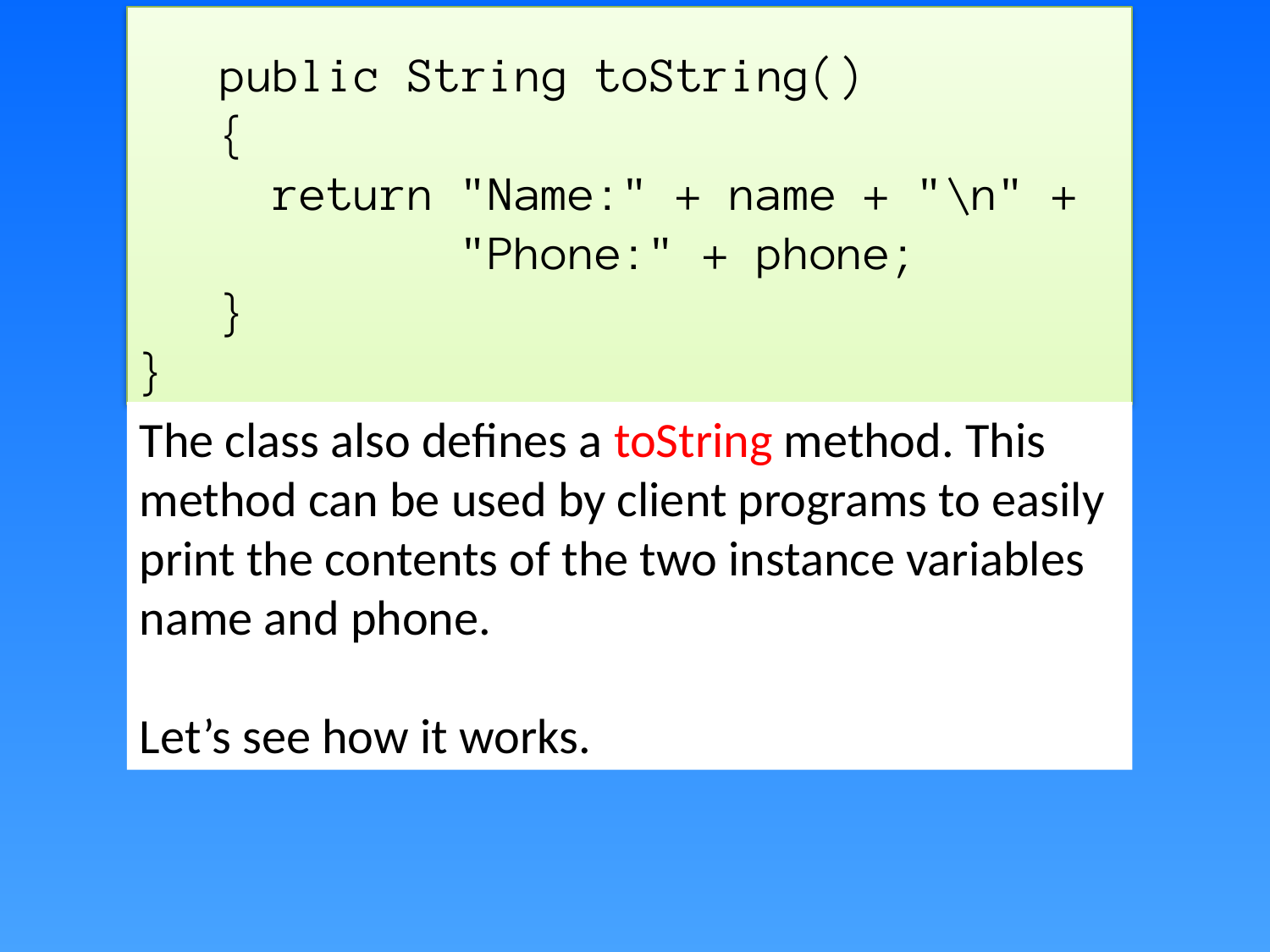

public String toString()
   {
     return "Name:" + name + "\n" +
            "Phone:" + phone;
   }
}
The class also defines a toString method. This method can be used by client programs to easily print the contents of the two instance variables name and phone.

Let’s see how it works.